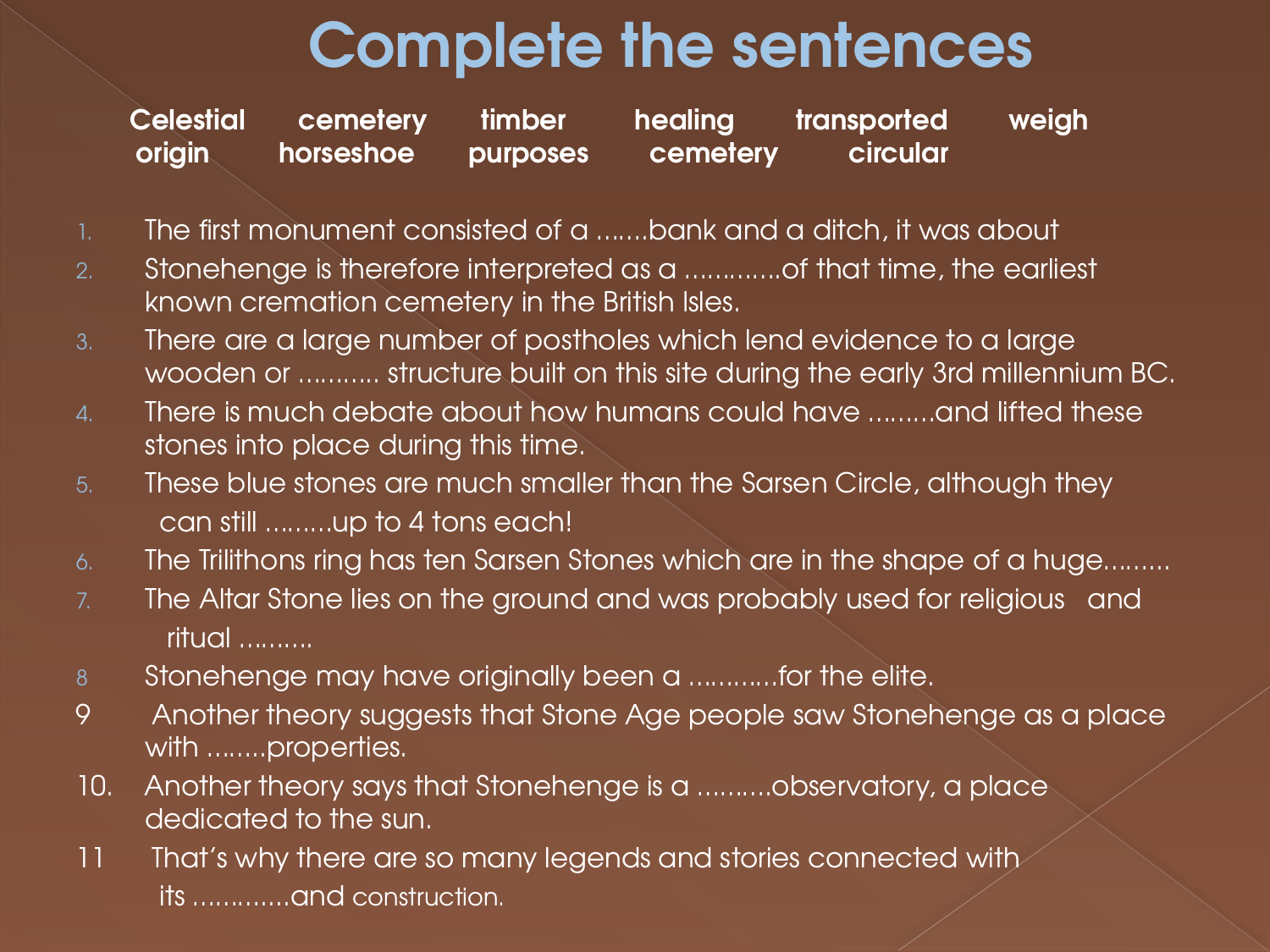

# Complete the sentences
      Celestial       cemetery       timber         healing        transported        weigh          origin         horseshoe       purposes        cemetery         circular

The first monument consisted of a …….bank and a ditch, it was about
Stonehenge is therefore interpreted as a ………….of that time, the earliest known cremation cemetery in the British Isles.
There are a large number of postholes which lend evidence to a large wooden or ……….. structure built on this site during the early 3rd millennium BC.
There is much debate about how humans could have ………and lifted these stones into place during this time.
These blue stones are much smaller than the Sarsen Circle, although they
           can still ………up to 4 tons each!
The Trilithons ring has ten Sarsen Stones which are in the shape of a huge……...
The Altar Stone lies on the ground and was probably used for religious   and
            ritual ……….
Stonehenge may have originally been a …………for the elite.
9        Another theory suggests that Stone Age people saw Stonehenge as a place with ……..properties.
10.    Another theory says that Stonehenge is a ……….observatory, a place dedicated to the sun.
11      That’s why there are so many legends and stories connected with
           its ………....and construction.